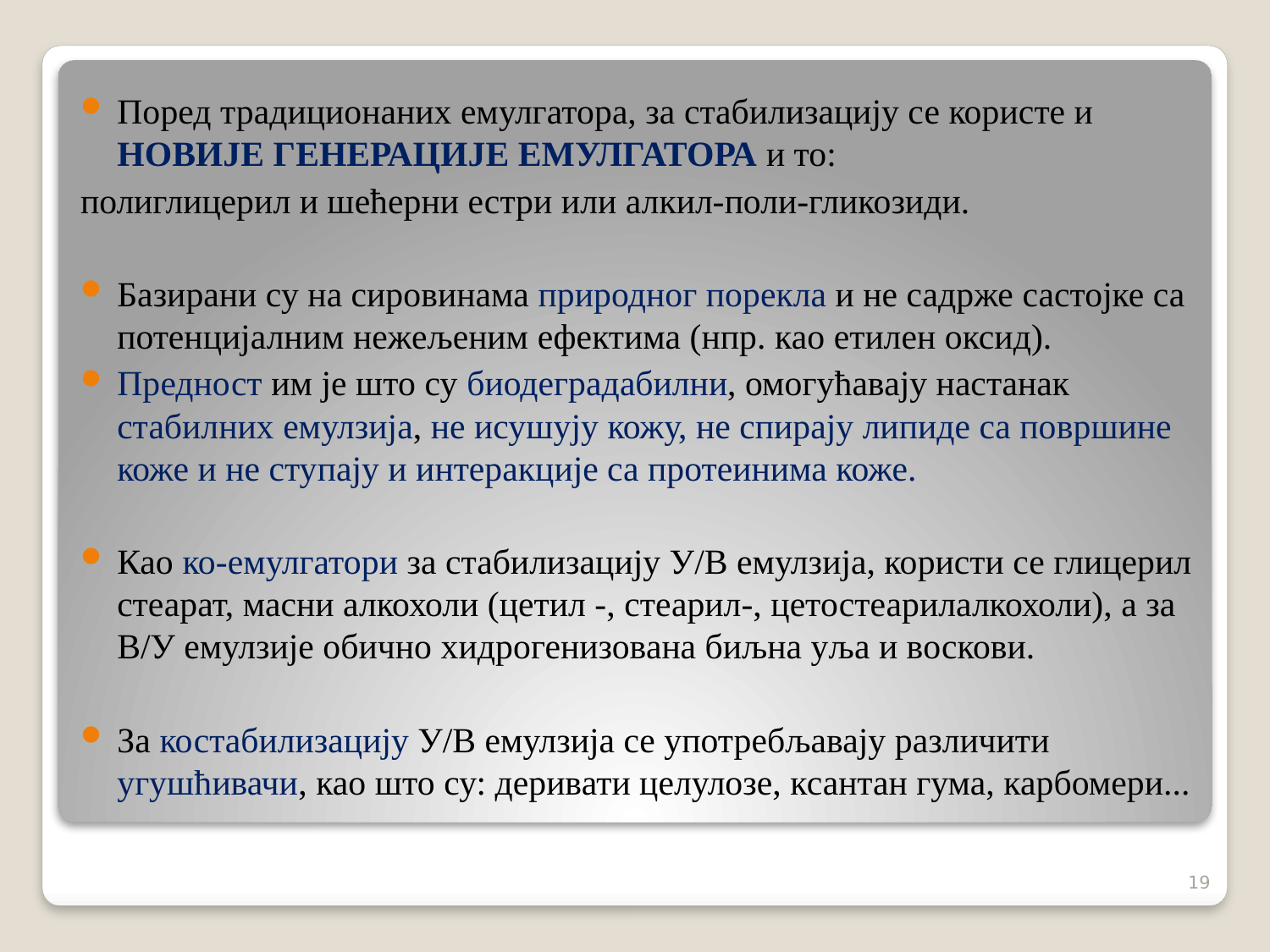

Поред традиционаних емулгатора, за стабилизацију се користе и НОВИЈЕ ГЕНЕРАЦИЈЕ ЕМУЛГАТОРА и то:
полиглицерил и шећерни естри или алкил-поли-гликозиди.

Базирани су на сировинама природног порекла и не садрже састојке са потенцијалним нежељеним ефектима (нпр. као етилен оксид).
Предност им је што су биодеградабилни, омогућавају настанак стабилних емулзија, не исушују кожу, не спирају липиде са површине коже и не ступају и интеракције са протеинима коже.

Као ко-емулгатори за стабилизацију У/В емулзија, користи се глицерил стеарат, масни алкохоли (цетил -, стеарил-, цетостеарилалкохоли), а за В/У емулзије обично хидрогенизована биљна уља и воскови.

За костабилизацију У/В емулзија се употребљавају различити угушћивачи, као што су: деривати целулозе, ксантан гума, карбомери...

19